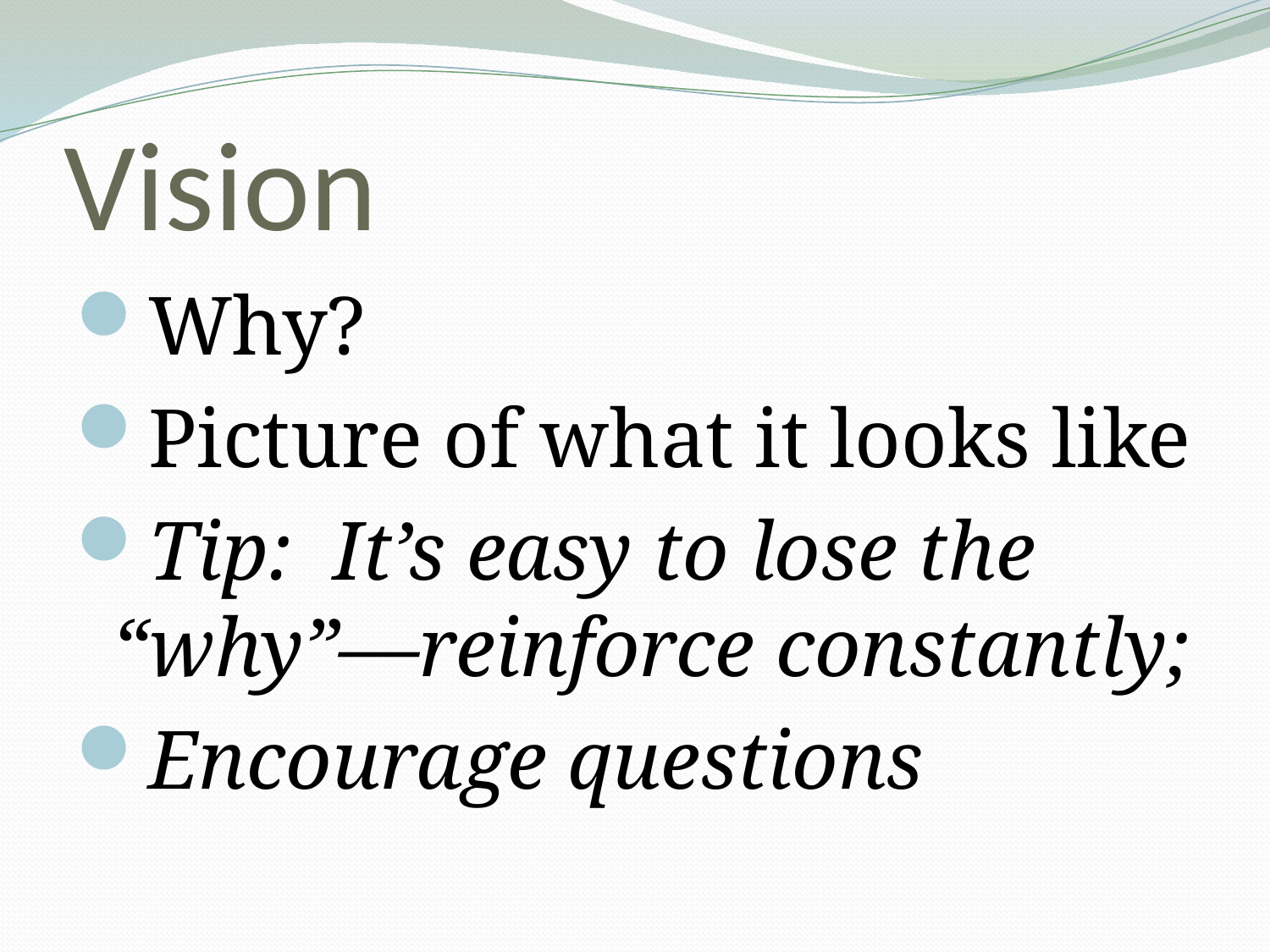

# Vision
Why?
Picture of what it looks like
Tip:  It’s easy to lose the “why”—reinforce constantly;
Encourage questions